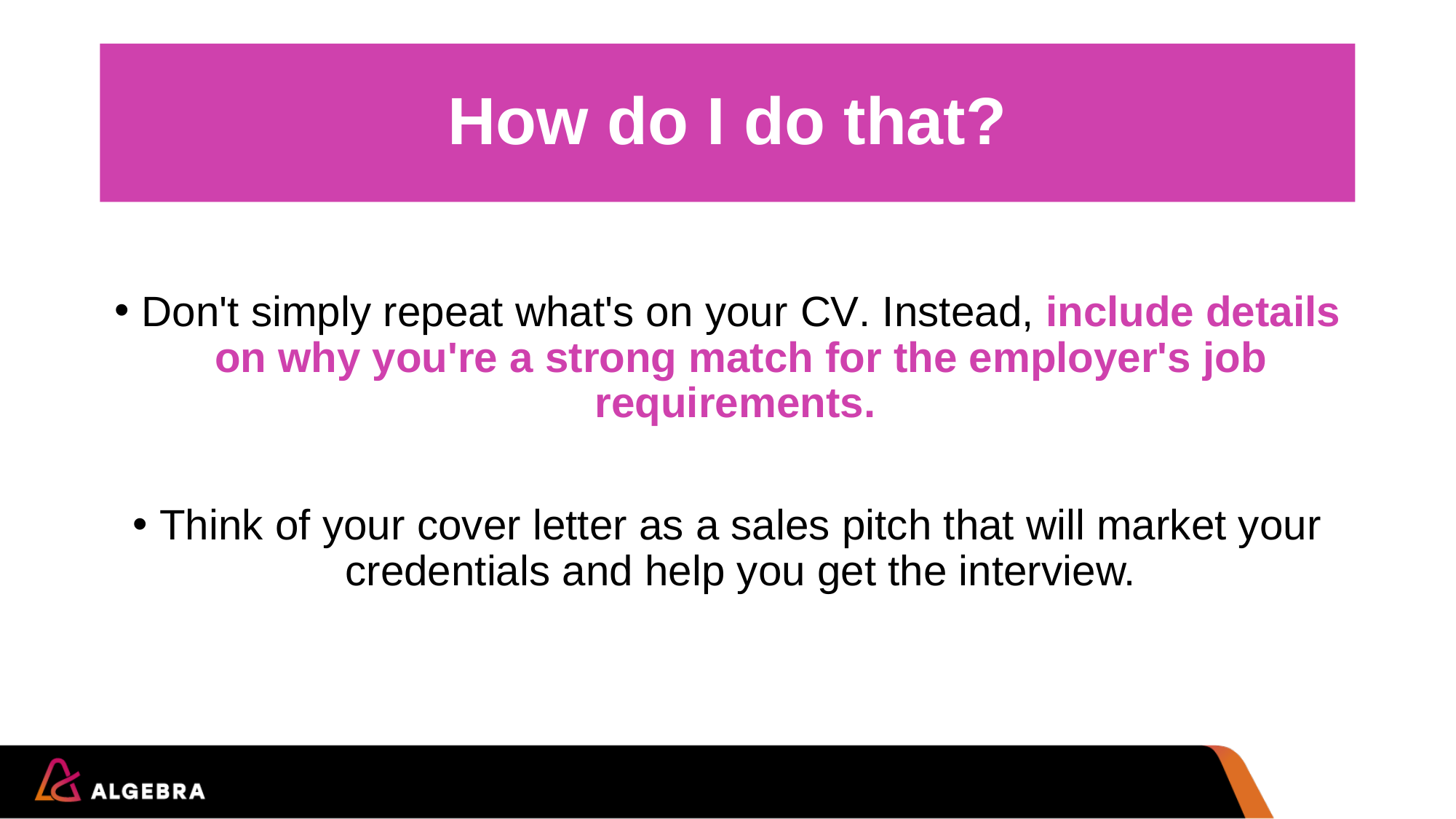

# How do I do that?

Don't simply repeat what's on your CV. Instead, include details on why you're a strong match for the employer's job requirements.

Think of your cover letter as a sales pitch that will market your credentials and help you get the interview.